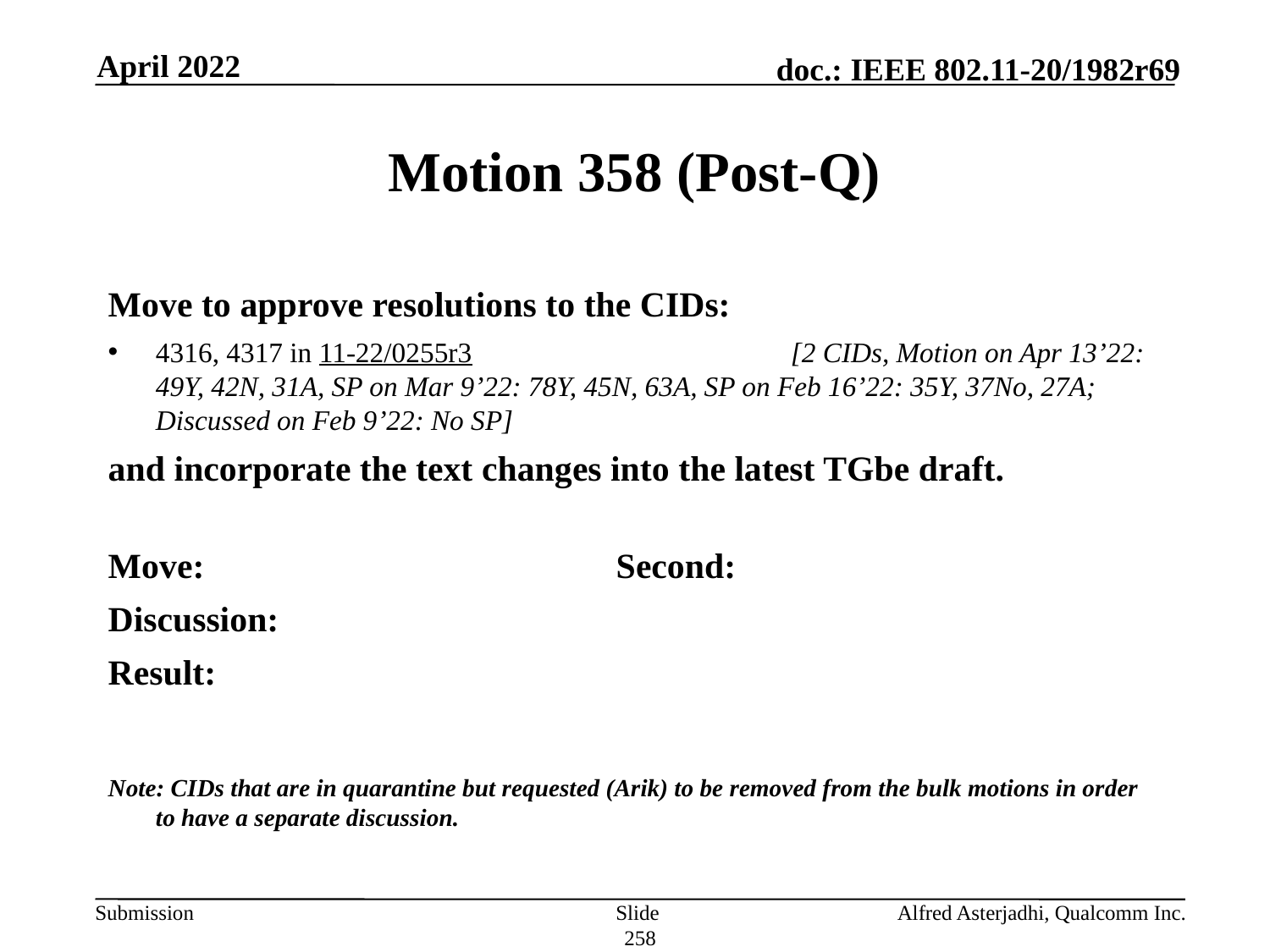

April 2022
# Motion 358 (Post-Q)
Move to approve resolutions to the CIDs:
4316, 4317 in 11-22/0255r3 			[2 CIDs, Motion on Apr 13’22: 49Y, 42N, 31A, SP on Mar 9’22: 78Y, 45N, 63A, SP on Feb 16’22: 35Y, 37No, 27A; Discussed on Feb 9’22: No SP]
and incorporate the text changes into the latest TGbe draft.

Move: 				Second:
Discussion:
Result:

Note: CIDs that are in quarantine but requested (Arik) to be removed from the bulk motions in order to have a separate discussion.

Slide 258
Alfred Asterjadhi, Qualcomm Inc.